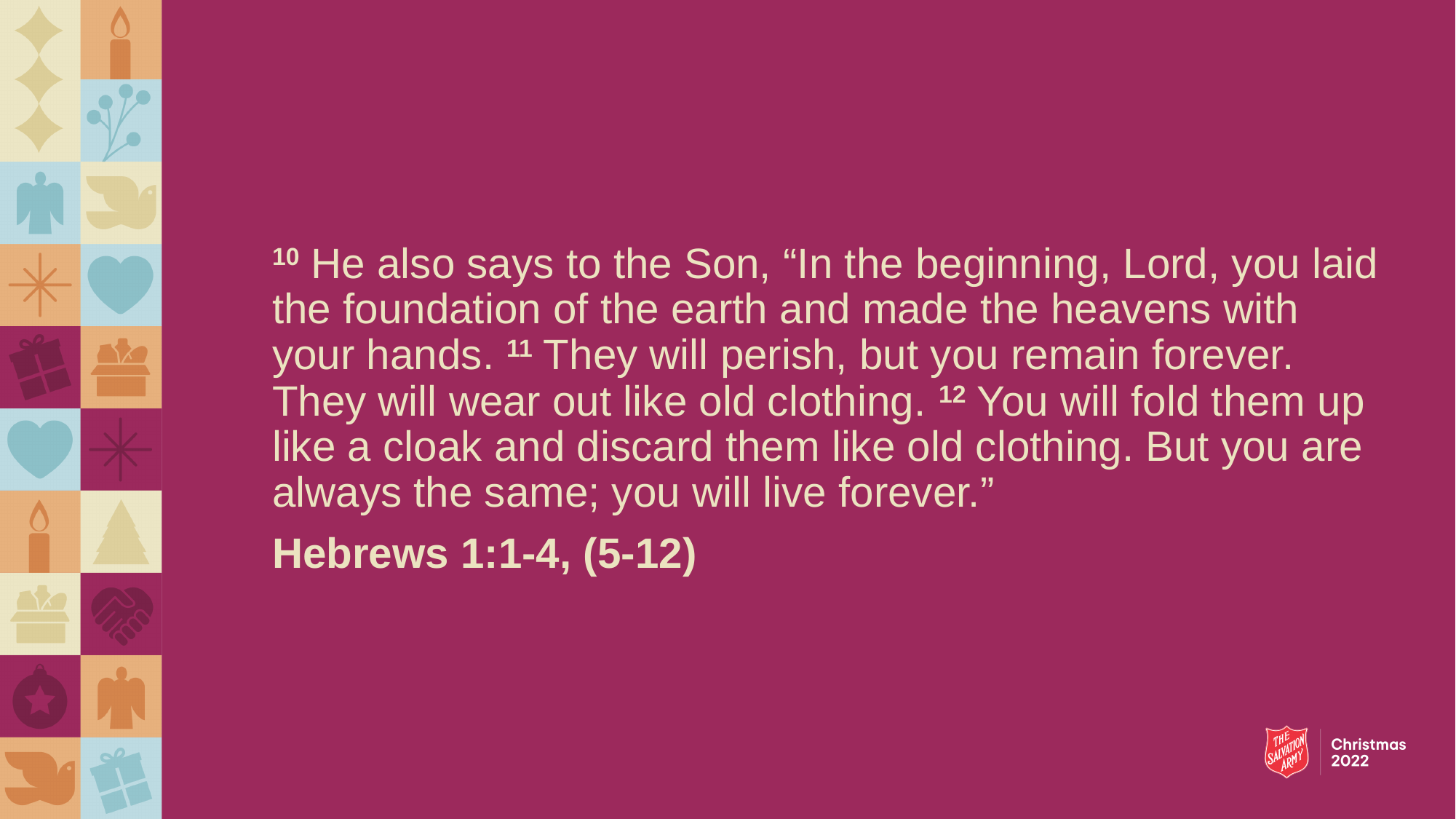

10 He also says to the Son, “In the beginning, Lord, you laid the foundation of the earth and made the heavens with your hands. 11 They will perish, but you remain forever. They will wear out like old clothing. 12 You will fold them up like a cloak and discard them like old clothing. But you are always the same; you will live forever.”
Hebrews 1:1-4, (5-12)